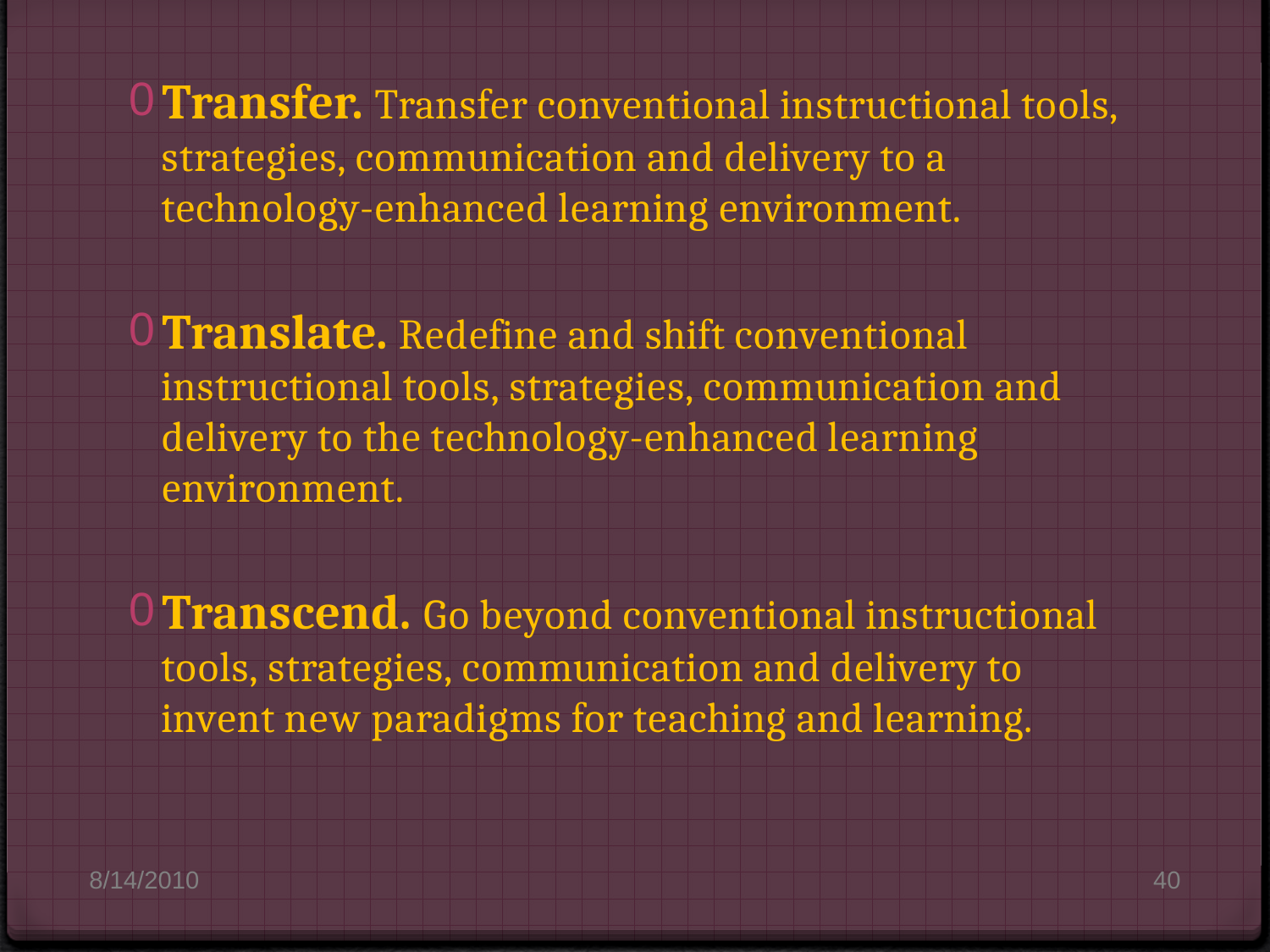

Transfer. Transfer conventional instructional tools, strategies, communication and delivery to a technology-enhanced learning environment.

Translate. Redefine and shift conventional instructional tools, strategies, communication and delivery to the technology-enhanced learning environment.

Transcend. Go beyond conventional instructional tools, strategies, communication and delivery to invent new paradigms for teaching and learning.
8/14/2010

40